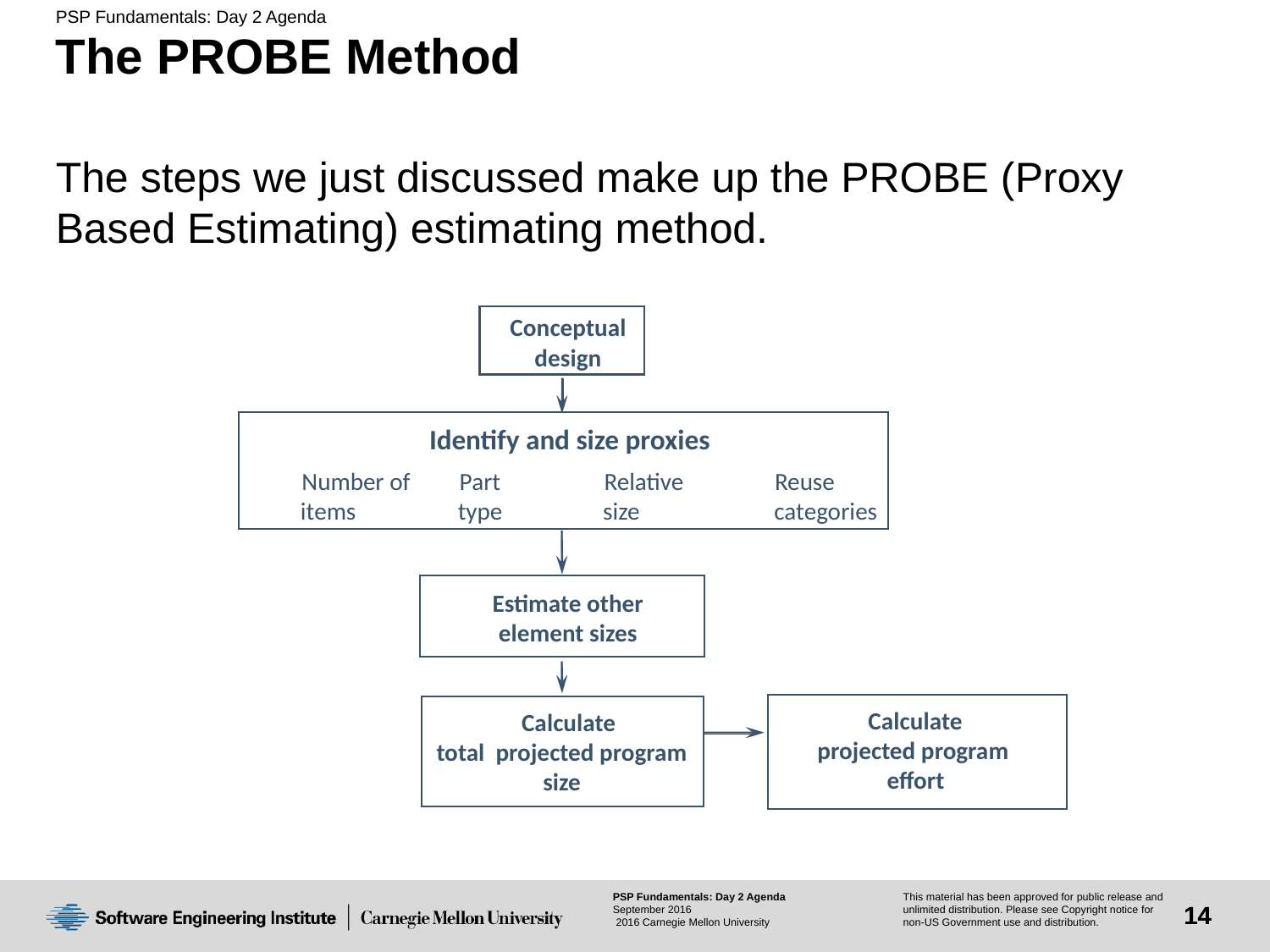

# The PROBE Method
The steps we just discussed make up the PROBE (Proxy Based Estimating) estimating method.

Conceptual
design

Identify and size proxies
Number of
Part
Relative
Reuse
items
type
size
categories

Estimate other
element sizes

Calculate
Calculate

projected program
effort
total  projected program size